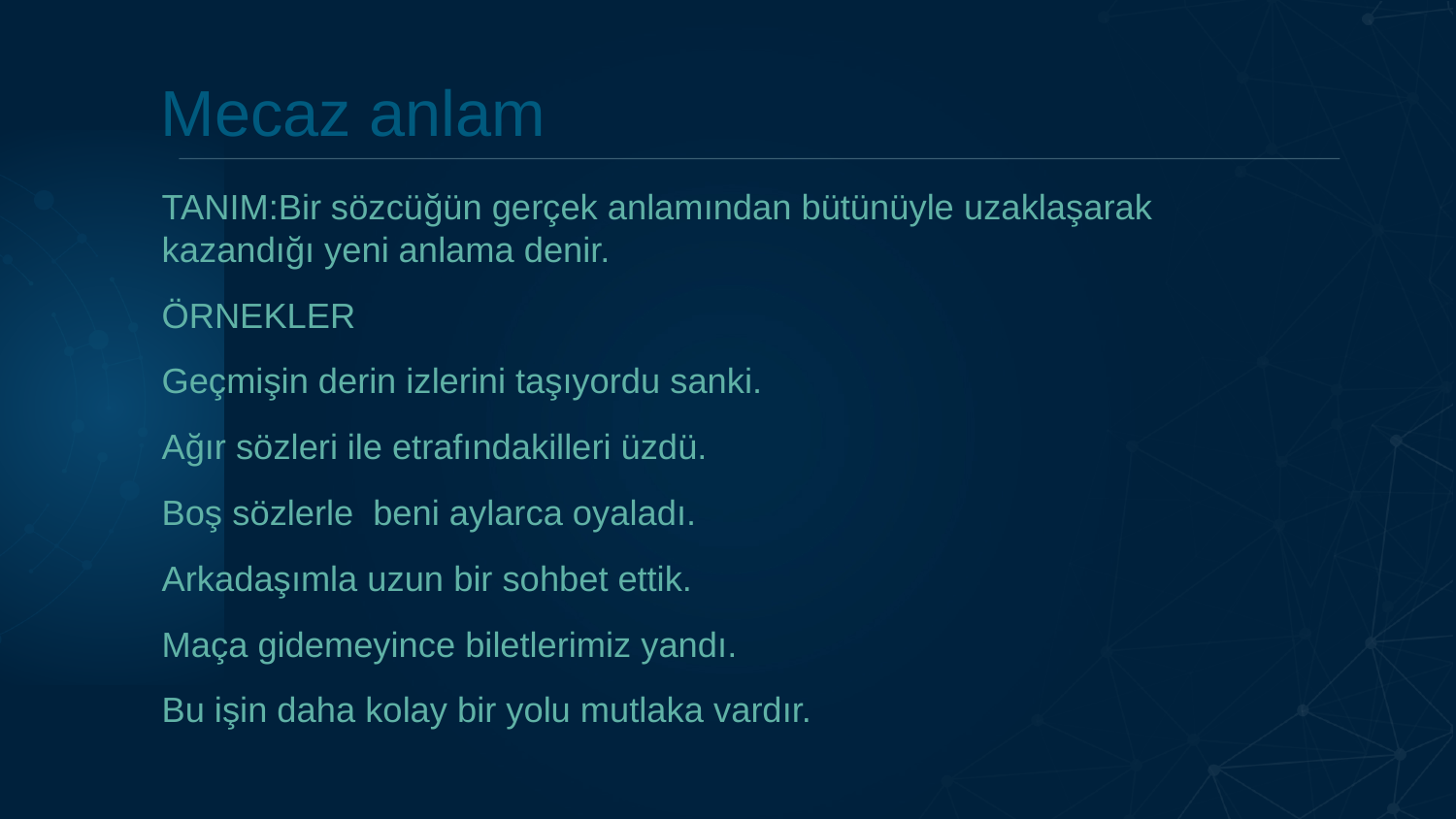

# Mecaz anlam
TANIM:Bir sözcüğün gerçek anlamından bütünüyle uzaklaşarak kazandığı yeni anlama denir.
ÖRNEKLER
Geçmişin derin izlerini taşıyordu sanki.
Ağır sözleri ile etrafındakilleri üzdü.
Boş sözlerle  beni aylarca oyaladı.
Arkadaşımla uzun bir sohbet ettik.
Maça gidemeyince biletlerimiz yandı.
Bu işin daha kolay bir yolu mutlaka vardır.